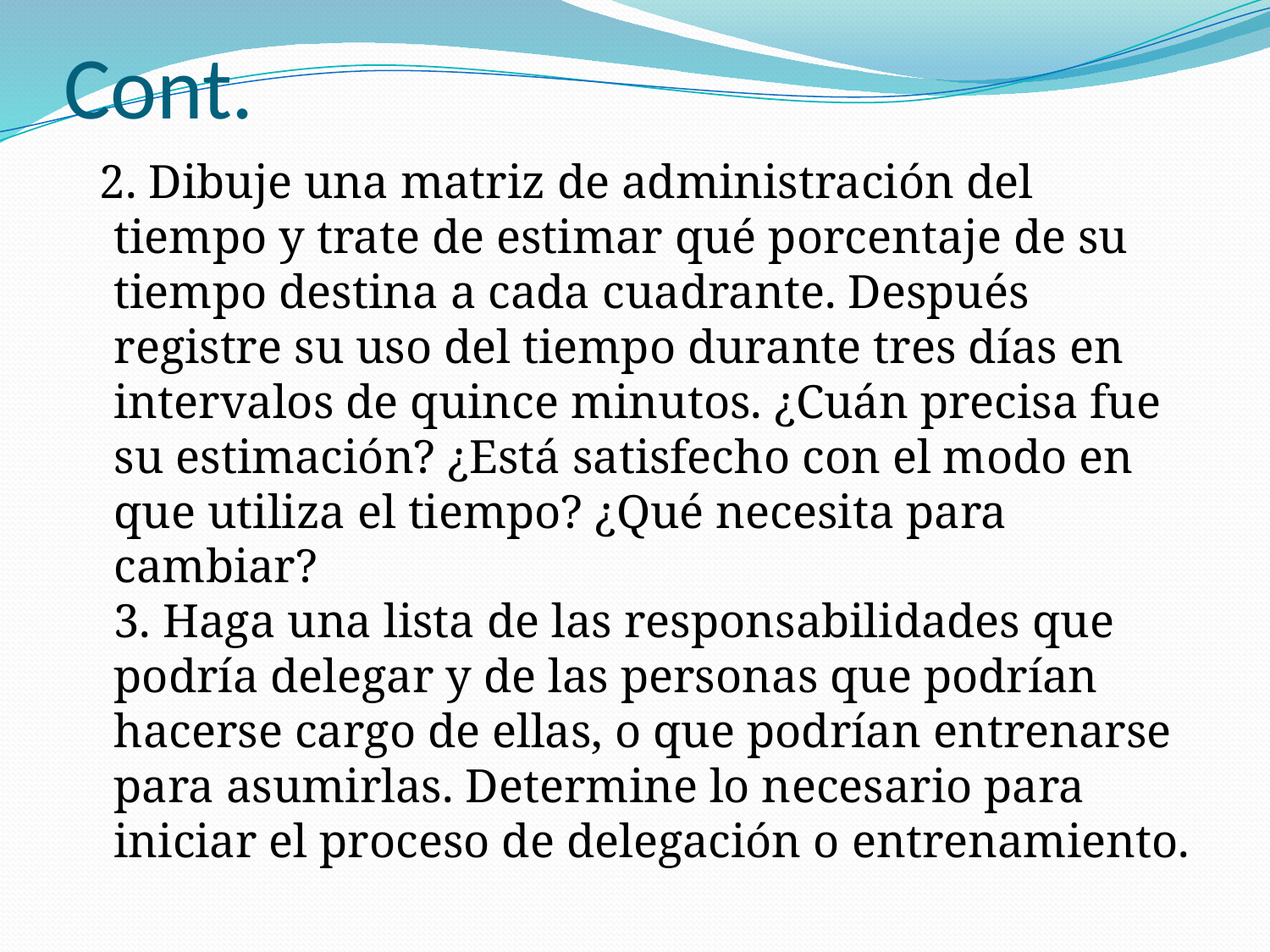

# Cont.
  2. Dibuje una matriz de administración del tiempo y trate de estimar qué porcentaje de su tiempo destina a cada cuadrante. Después registre su uso del tiempo durante tres días en intervalos de quince minutos. ¿Cuán precisa fue su estimación? ¿Está satisfecho con el modo en que utiliza el tiempo? ¿Qué necesita para cambiar?
3. Haga una lista de las responsabilidades que podría delegar y de las personas que podrían hacerse cargo de ellas, o que podrían entrenarse para asumirlas. Determine lo necesario para iniciar el proceso de delegación o entrenamiento.